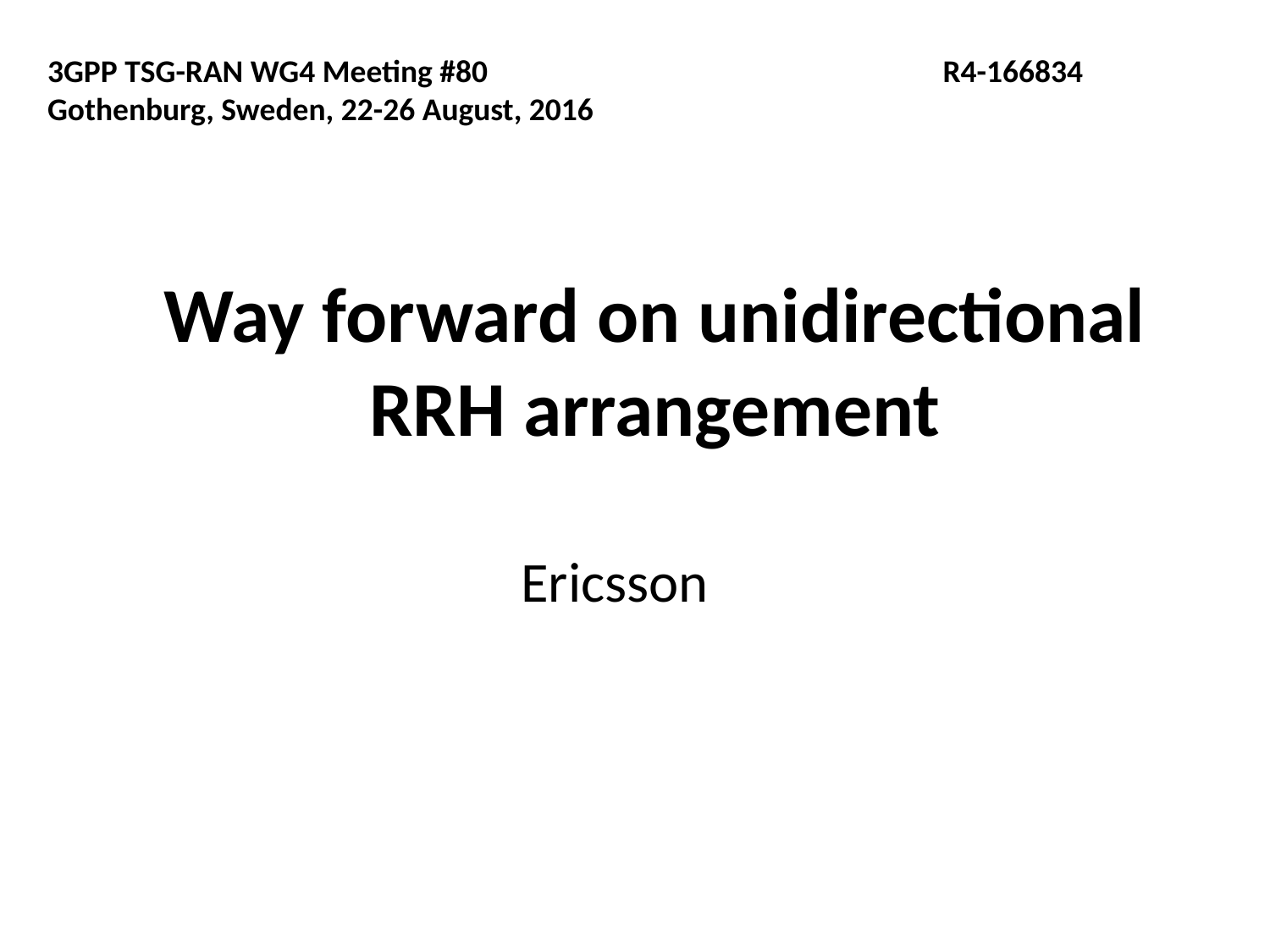

3GPP TSG-RAN WG4 Meeting #80	                                                      R4-166834
Gothenburg, Sweden, 22-26 August, 2016

# Way forward on unidirectional RRH arrangement
Ericsson